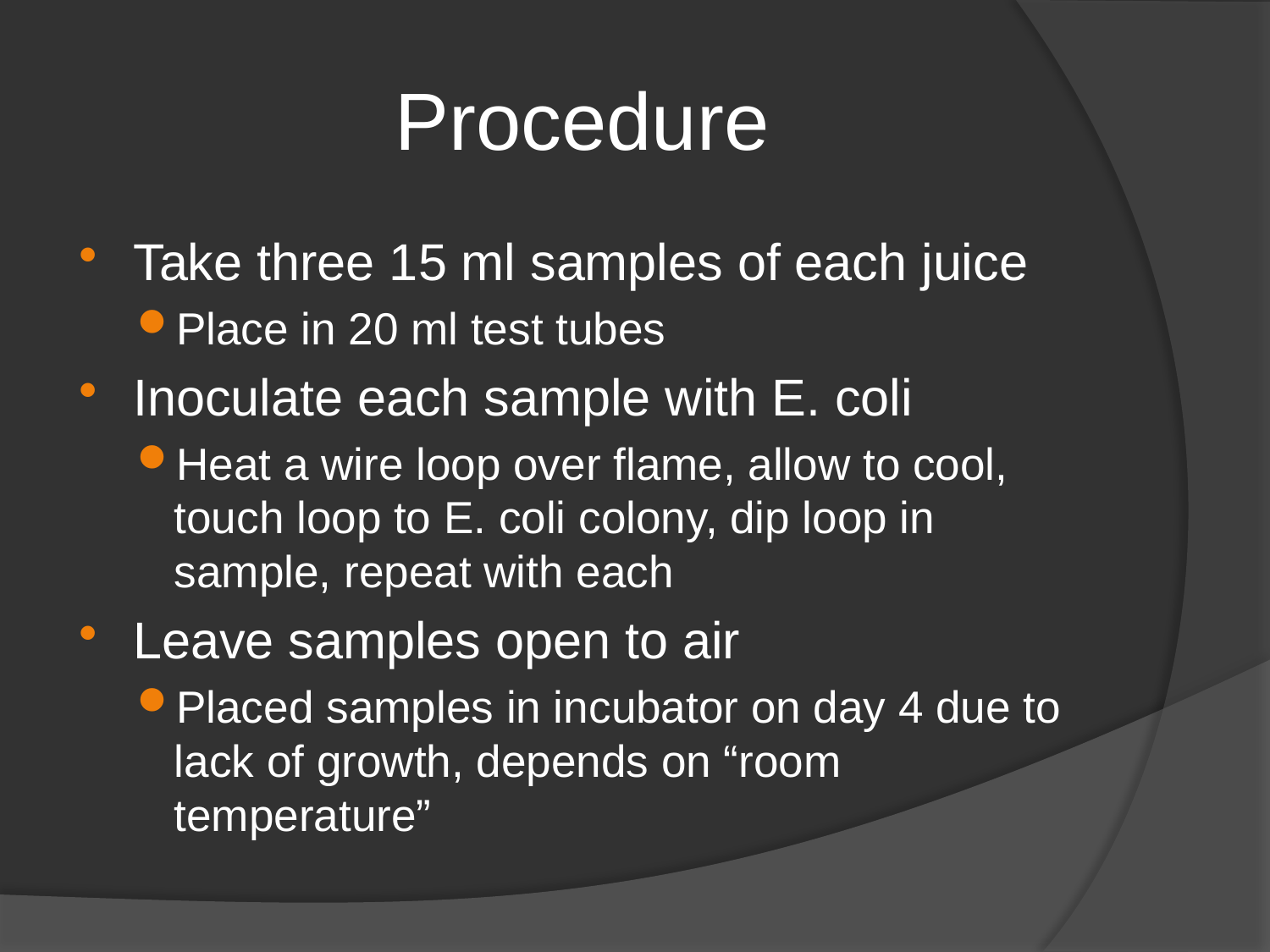

# Procedure
Take three 15 ml samples of each juice
Place in 20 ml test tubes
Inoculate each sample with E. coli
Heat a wire loop over flame, allow to cool, touch loop to E. coli colony, dip loop in sample, repeat with each
Leave samples open to air
Placed samples in incubator on day 4 due to lack of growth, depends on “room temperature”